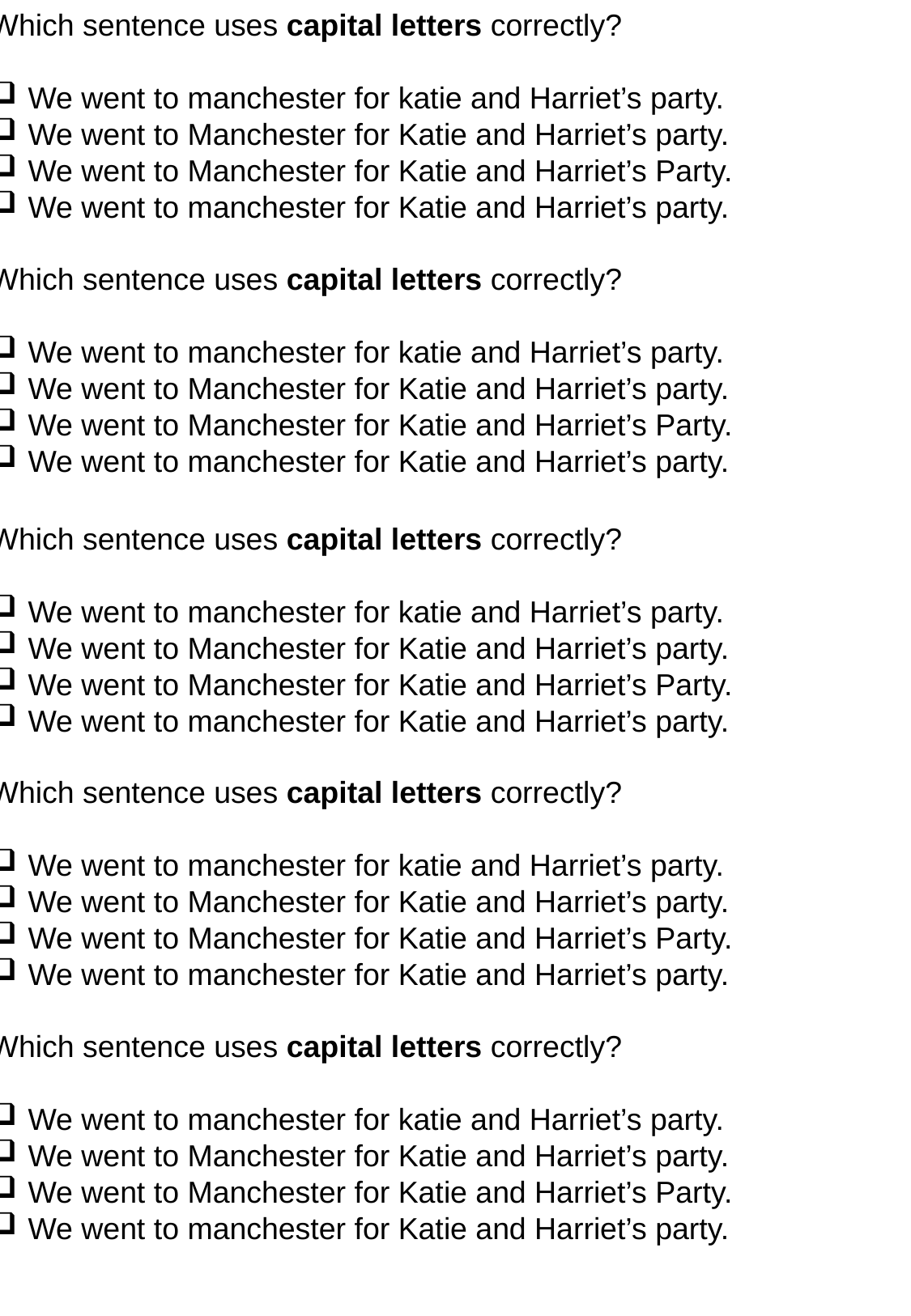

Which sentence uses capital letters correctly?

We went to manchester for katie and Harriet’s party.
We went to Manchester for Katie and Harriet’s party.
We went to Manchester for Katie and Harriet’s Party.
We went to manchester for Katie and Harriet’s party.
Which sentence uses capital letters correctly?

We went to manchester for katie and Harriet’s party.
We went to Manchester for Katie and Harriet’s party.
We went to Manchester for Katie and Harriet’s Party.
We went to manchester for Katie and Harriet’s party.
Which sentence uses capital letters correctly?

We went to manchester for katie and Harriet’s party.
We went to Manchester for Katie and Harriet’s party.
We went to Manchester for Katie and Harriet’s Party.
We went to manchester for Katie and Harriet’s party.
Which sentence uses capital letters correctly?

We went to manchester for katie and Harriet’s party.
We went to Manchester for Katie and Harriet’s party.
We went to Manchester for Katie and Harriet’s Party.
We went to manchester for Katie and Harriet’s party.
Which sentence uses capital letters correctly?

We went to manchester for katie and Harriet’s party.
We went to Manchester for Katie and Harriet’s party.
We went to Manchester for Katie and Harriet’s Party.
We went to manchester for Katie and Harriet’s party.